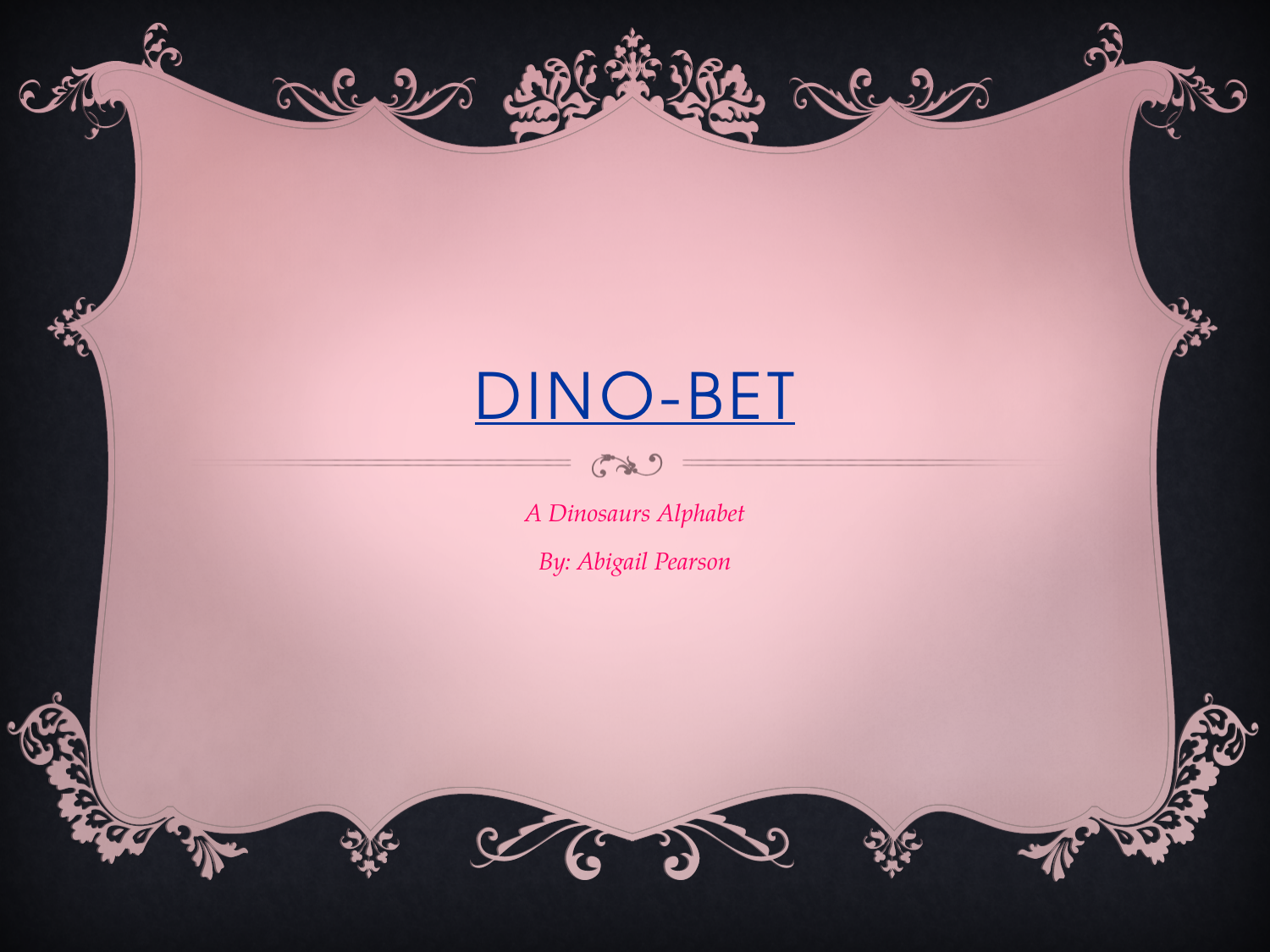

# Dino-bet
A Dinosaurs Alphabet
By: Abigail Pearson